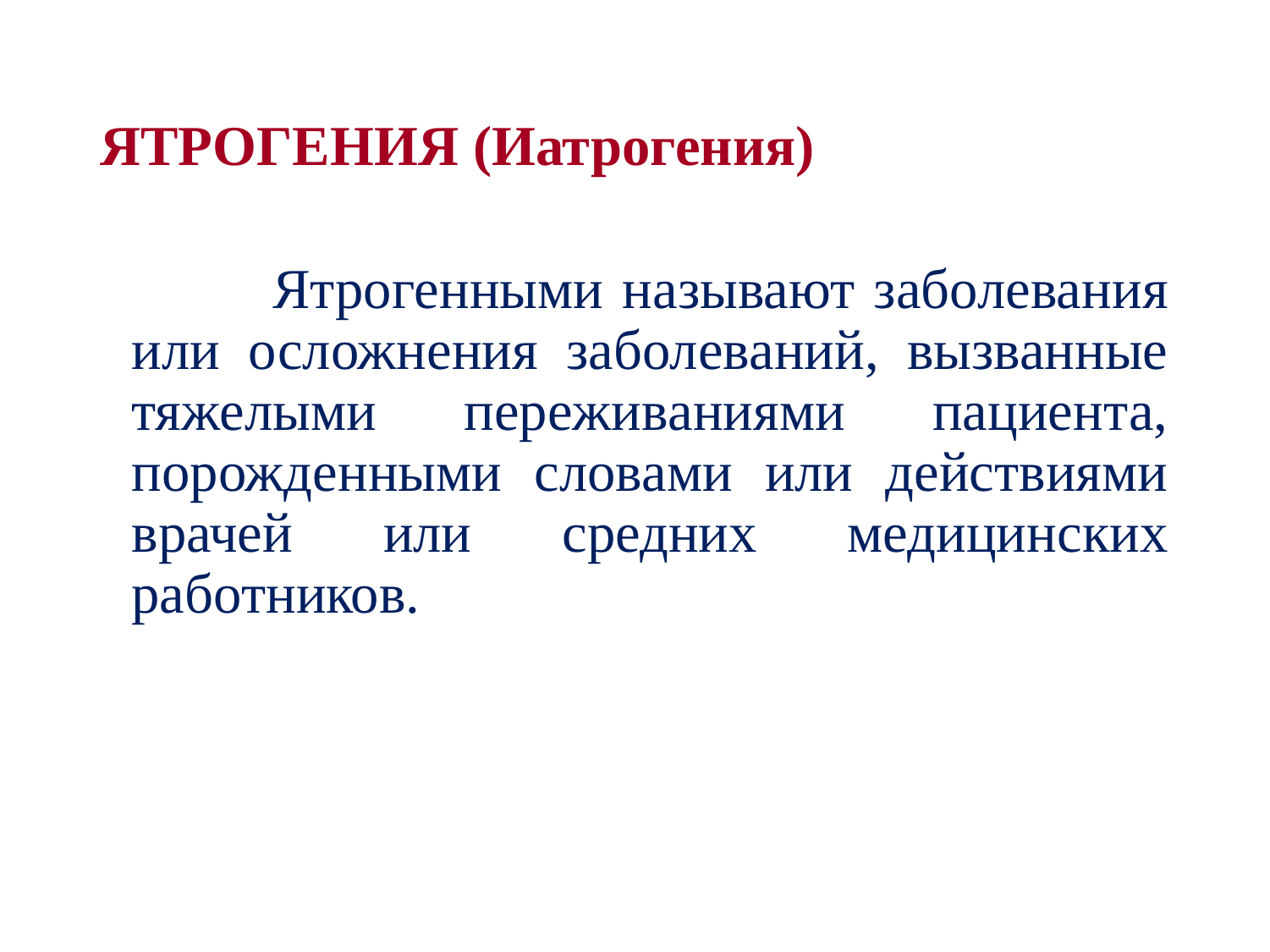

ЯТРОГЕНИЯ (Иатрогения)
   	Ятрогенными называют заболевания или осложнения заболеваний, вызванные тяжелыми переживаниями пациента, порожденными словами или действиями врачей или средних медицинских работников.